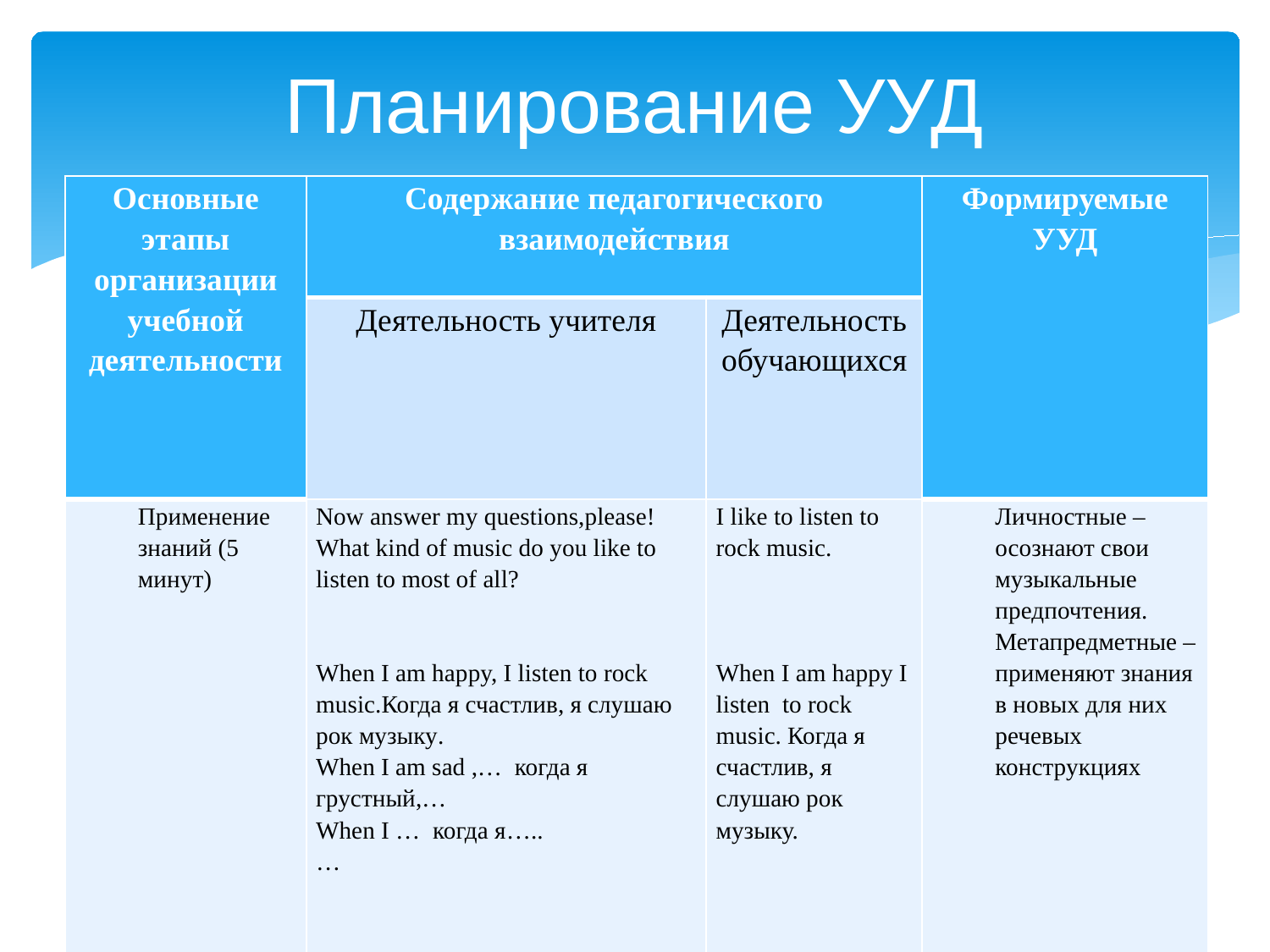

# Планирование УУД
| Основные этапы организации учебной деятельности | Содержание педагогического взаимодействия |  | Формируемые УУД |
| --- | --- | --- | --- |
|  | Деятельность учителя | Деятельность обучающихся |  |
| Применение знаний (5 минут) | Now answer my questions,please! What kind of music do you like to listen to most of all?     When I am happy, I listen to rock music.Когда я счастлив, я слушаю рок музыку. When I am sad ,… когда я грустный,… When I … когда я….. … | I like to listen to rock music.       When I am happy I listen to rock music. Когда я счастлив, я слушаю рок музыку. | Личностные – осознают свои музыкальные предпочтения. Метапредметные – применяют знания в новых для них речевых конструкциях |
|  |  |  |  |